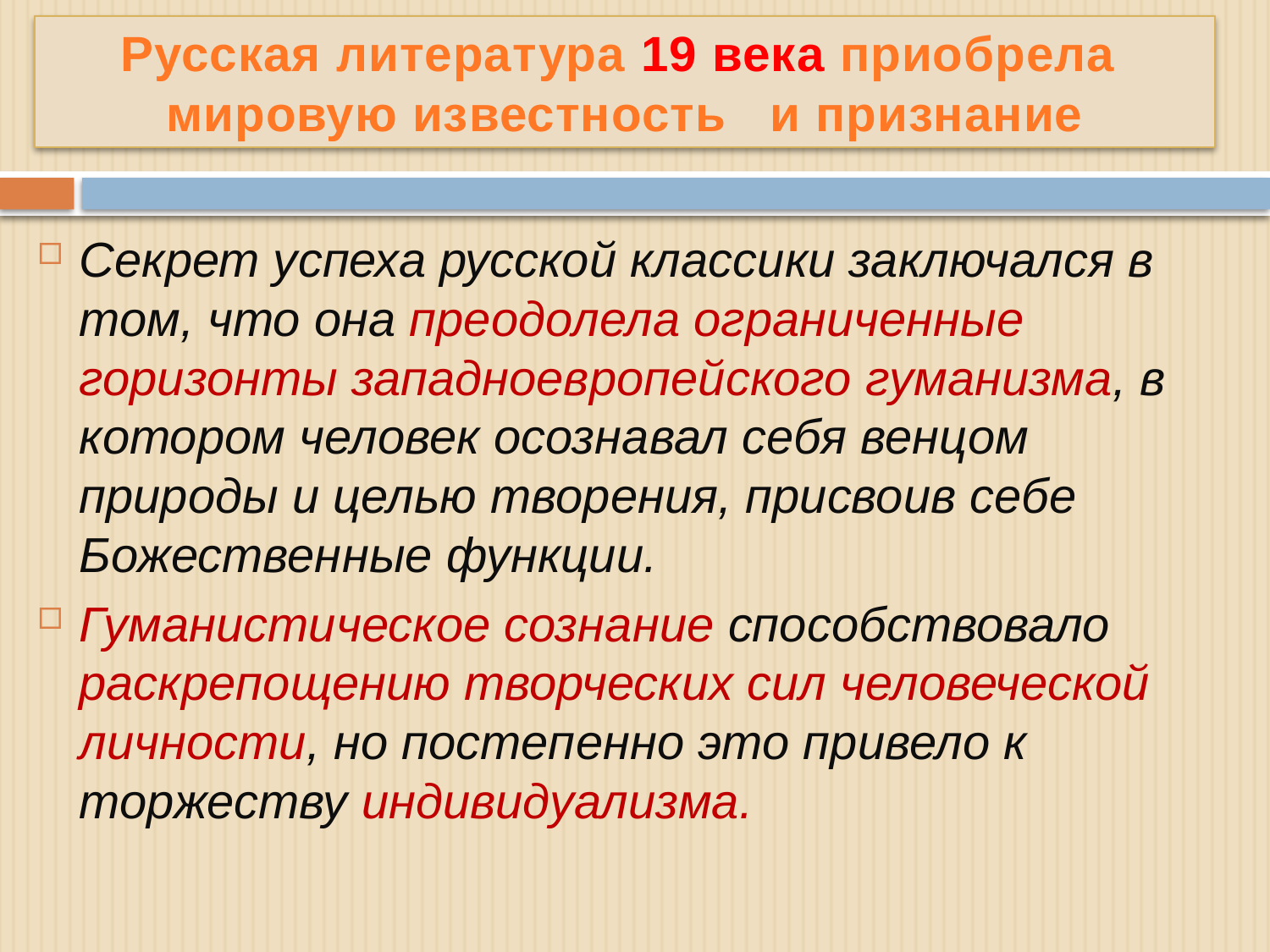

Русская литература 19 века приобрела
мировую известность   и признание
#
Секрет успеха русской классики заключался в том, что она преодолела ограниченные горизонты западноевропейского гуманизма, в котором человек осознавал себя венцом природы и целью творения, присвоив себе Божественные функции.
Гуманистическое сознание способствовало раскрепощению творческих сил человеческой личности, но постепенно это привело к торжеству индивидуализма.